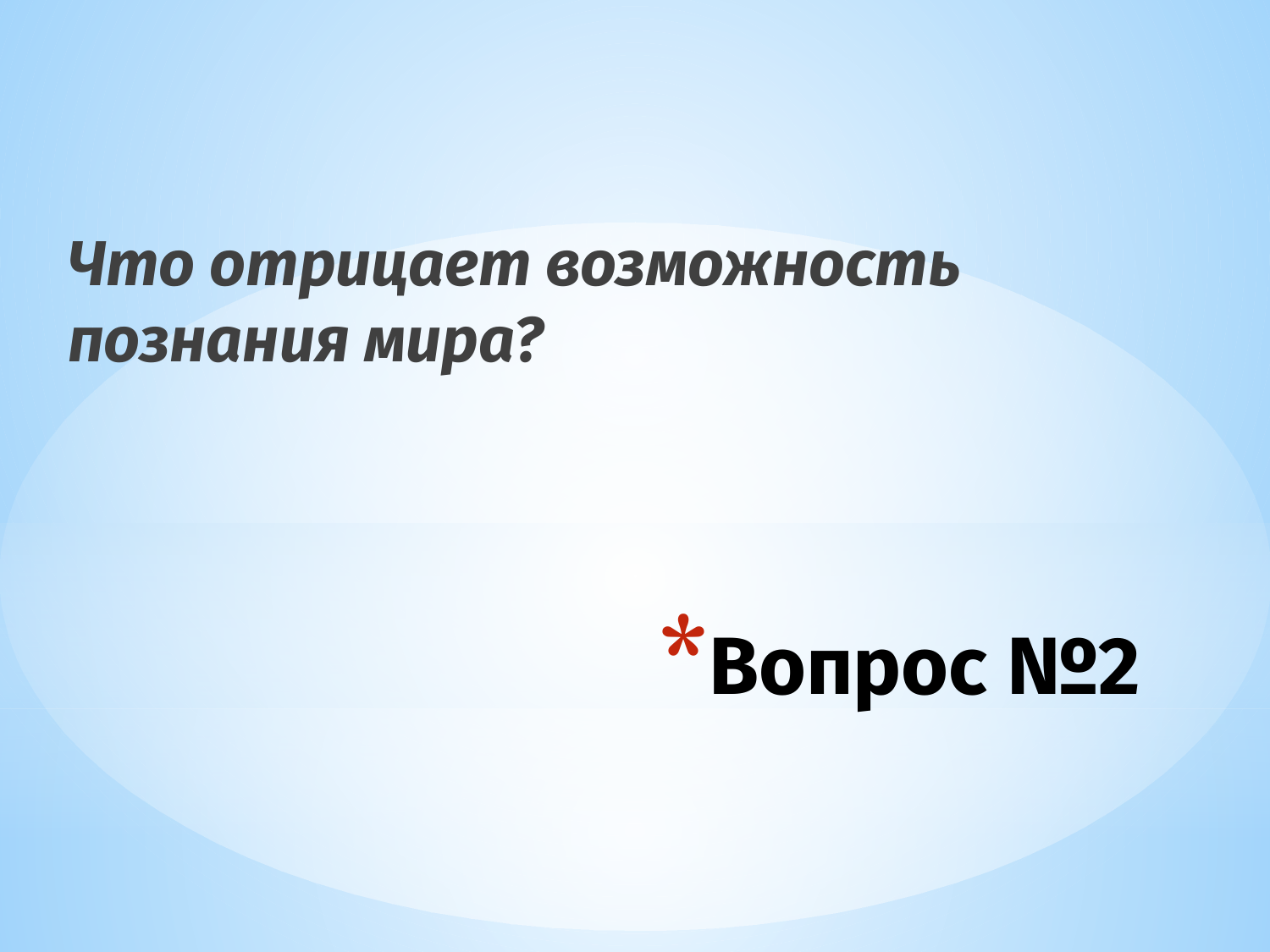

Что отрицает возможность познания мира?
# Вопрос №2